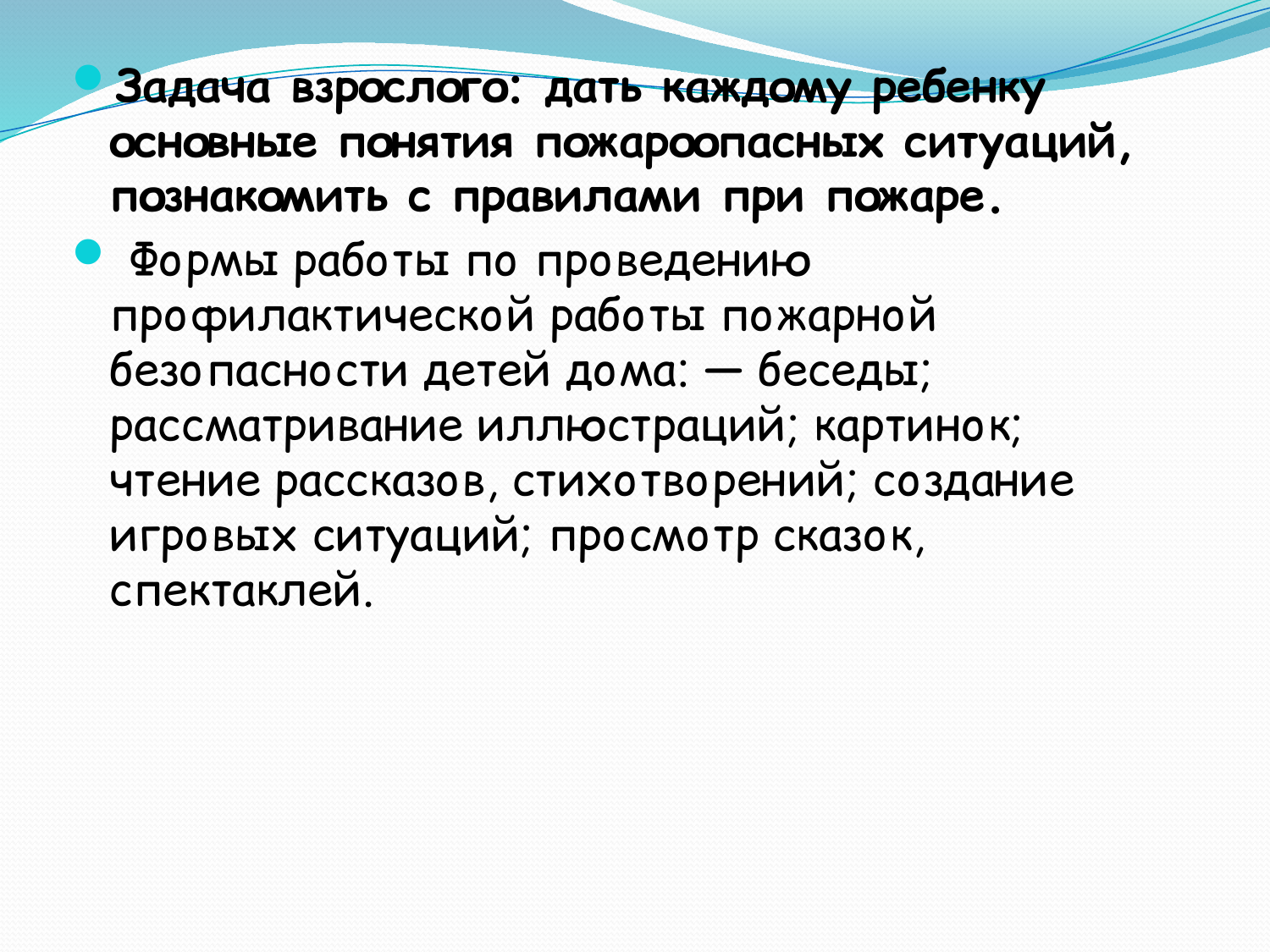

Задача взрослого: дать каждому ребенку основные понятия пожароопасных ситуаций, познакомить с правилами при пожаре.
 Формы работы по проведению профилактической работы пожарной безопасности детей дома: — беседы; рассматривание иллюстраций; картинок; чтение рассказов, стихотворений; создание игровых ситуаций; просмотр сказок, спектаклей.